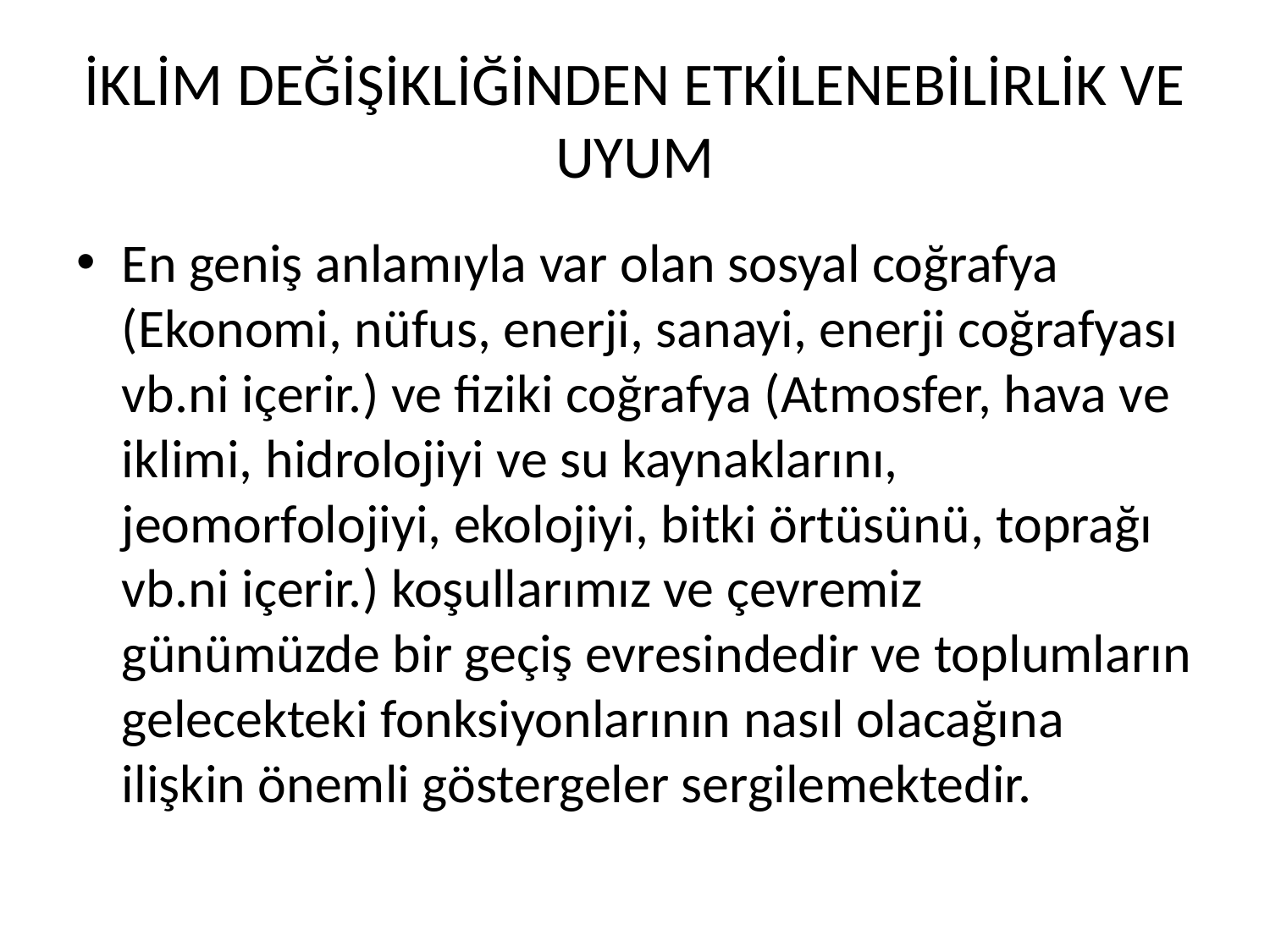

# İKLİM DEĞİŞİKLİĞİNDEN ETKİLENEBİLİRLİK VE UYUM
En geniş anlamıyla var olan sosyal coğrafya (Ekonomi, nüfus, enerji, sanayi, enerji coğrafyası vb.ni içerir.) ve fiziki coğrafya (Atmosfer, hava ve iklimi, hidrolojiyi ve su kaynaklarını, jeomorfolojiyi, ekolojiyi, bitki örtüsünü, toprağı vb.ni içerir.) koşullarımız ve çevremiz günümüzde bir geçiş evresindedir ve toplumların gelecekteki fonksiyonlarının nasıl olacağına ilişkin önemli göstergeler sergilemektedir.